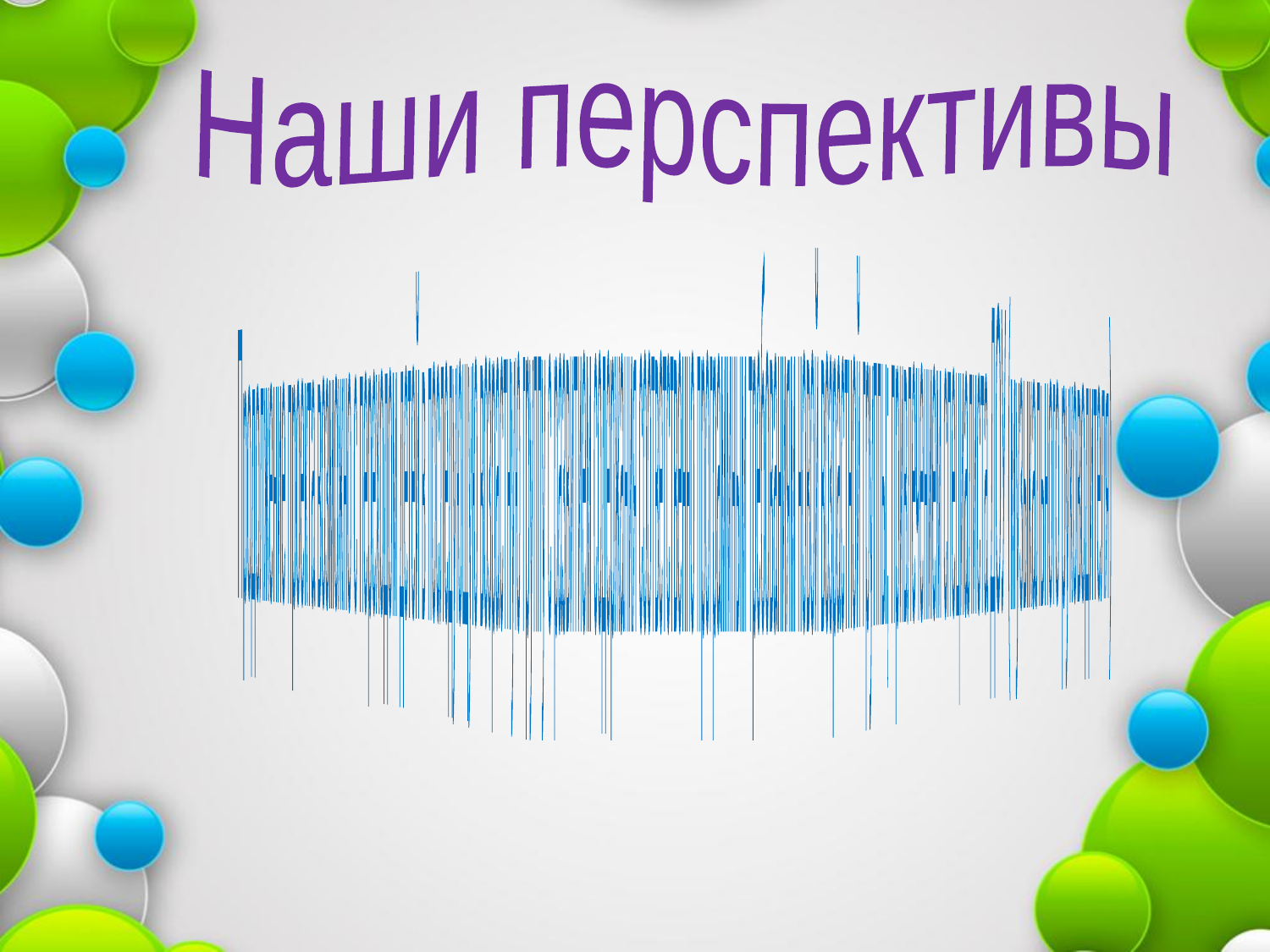

Наши перспективы
Продолжение проекта возможно с переходом детей в последующую возрастную группу с развитием содержания соответственно программным требованиям новой возрастной группы; привлечением специалиста ДОУ (музыкального руководителя)